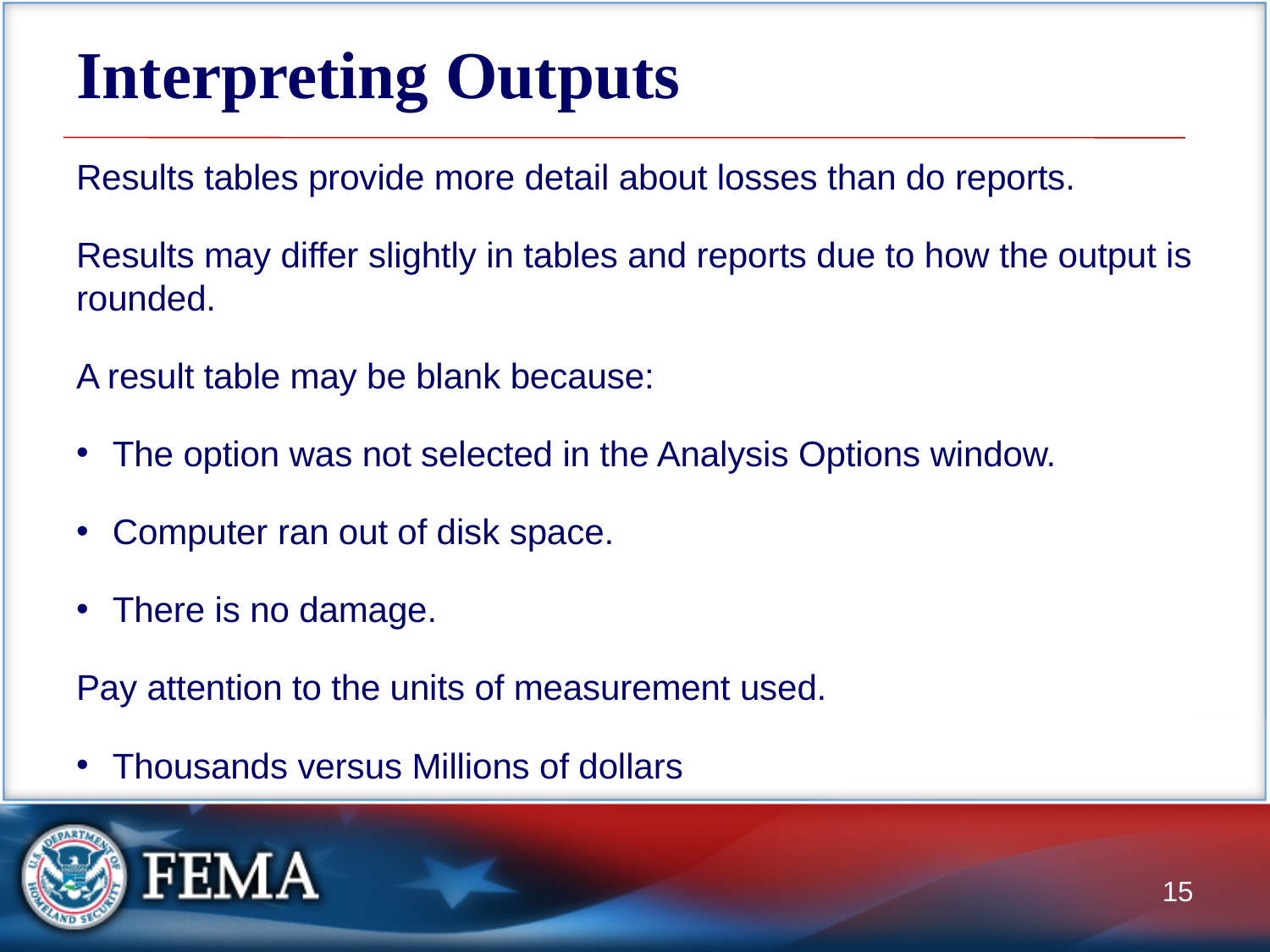

# Interpreting Outputs
Results tables provide more detail about losses than do reports.
Results may differ slightly in tables and reports due to how the output is rounded.
A result table may be blank because:
The option was not selected in the Analysis Options window.
Computer ran out of disk space.
There is no damage.
Pay attention to the units of measurement used.
Thousands versus Millions of dollars
15